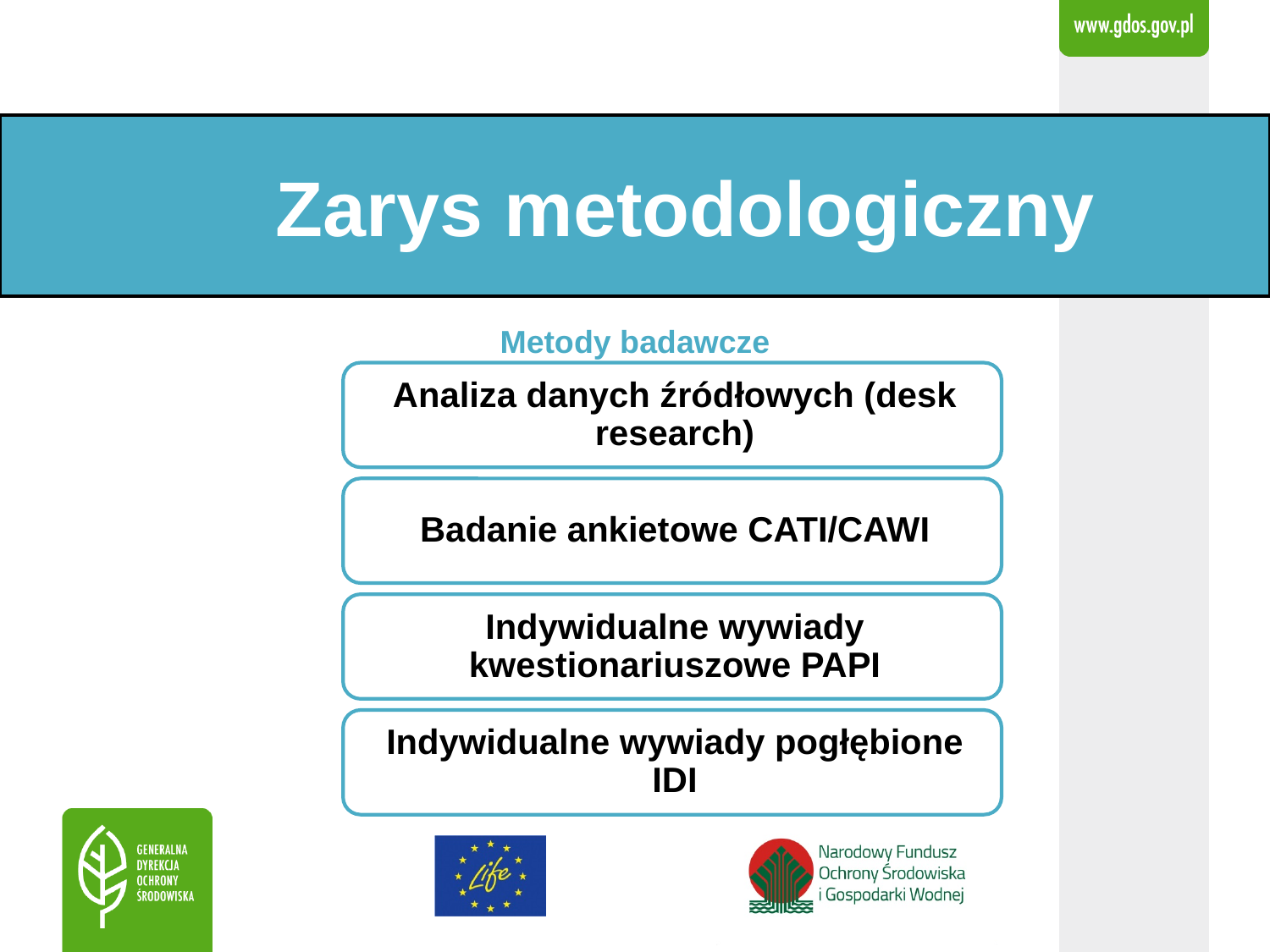

# Zarys metodologiczny
Metody badawcze
Analiza danych źródłowych (desk research)
Badanie ankietowe CATI/CAWI
Indywidualne wywiady kwestionariuszowe PAPI
Indywidualne wywiady pogłębione IDI